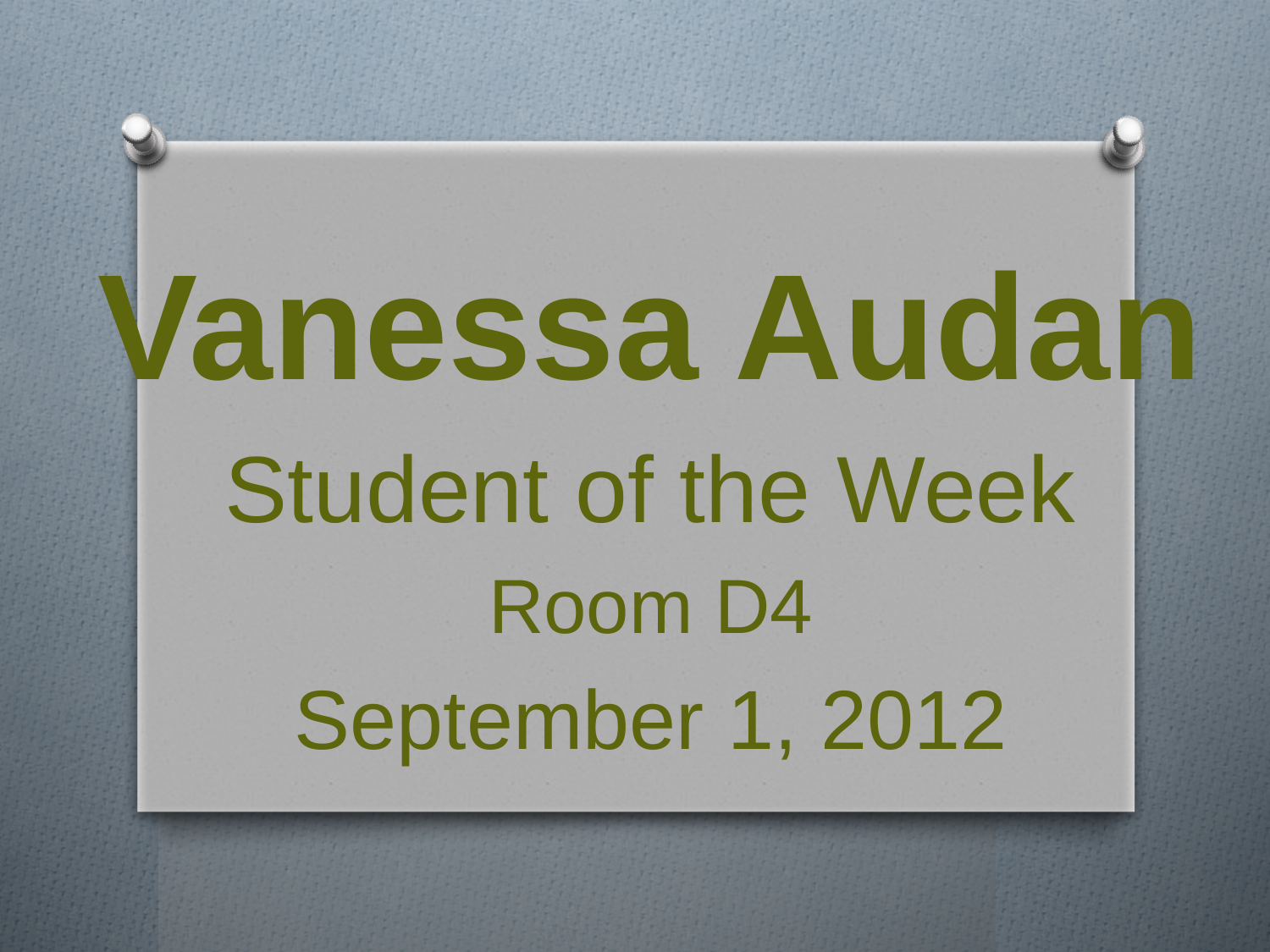

Vanessa Audan
Student of the Week
Room D4
September 1, 2012